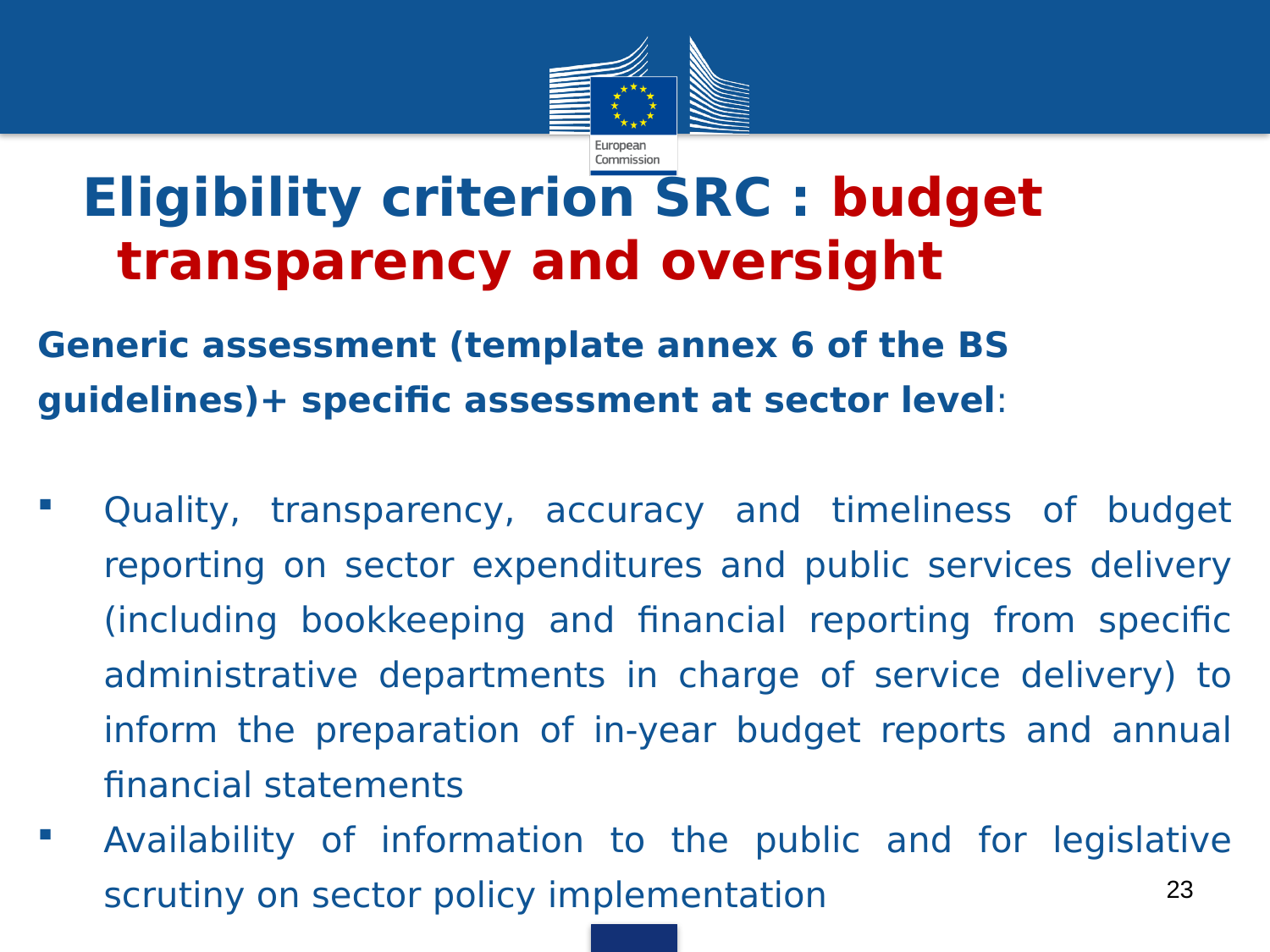

# Eligibility criterion SRC : budget transparency and oversight

Generic assessment (template annex 6 of the BS guidelines)+ specific assessment at sector level:

Quality, transparency, accuracy and timeliness of budget reporting on sector expenditures and public services delivery (including bookkeeping and financial reporting from specific administrative departments in charge of service delivery) to inform the preparation of in-year budget reports and annual financial statements
Availability of information to the public and for legislative scrutiny on sector policy implementation

23